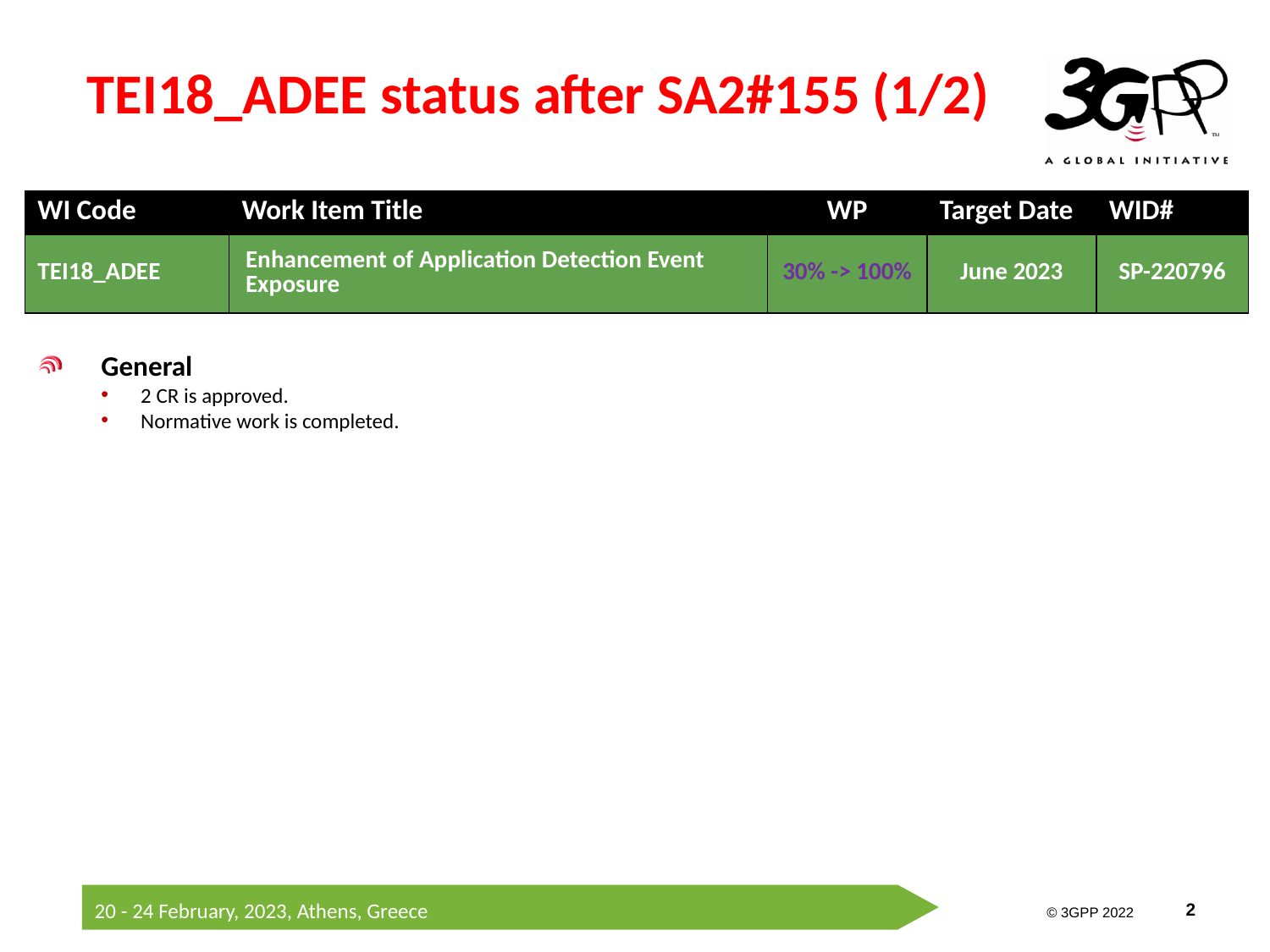

# TEI18_ADEE status after SA2#155 (1/2)
| WI Code | Work Item Title | WP | Target Date | WID# |
| --- | --- | --- | --- | --- |
| TEI18\_ADEE | Enhancement of Application Detection Event Exposure | 30% -> 100% | June 2023 | SP-220796 |
General
2 CR is approved.
Normative work is completed.